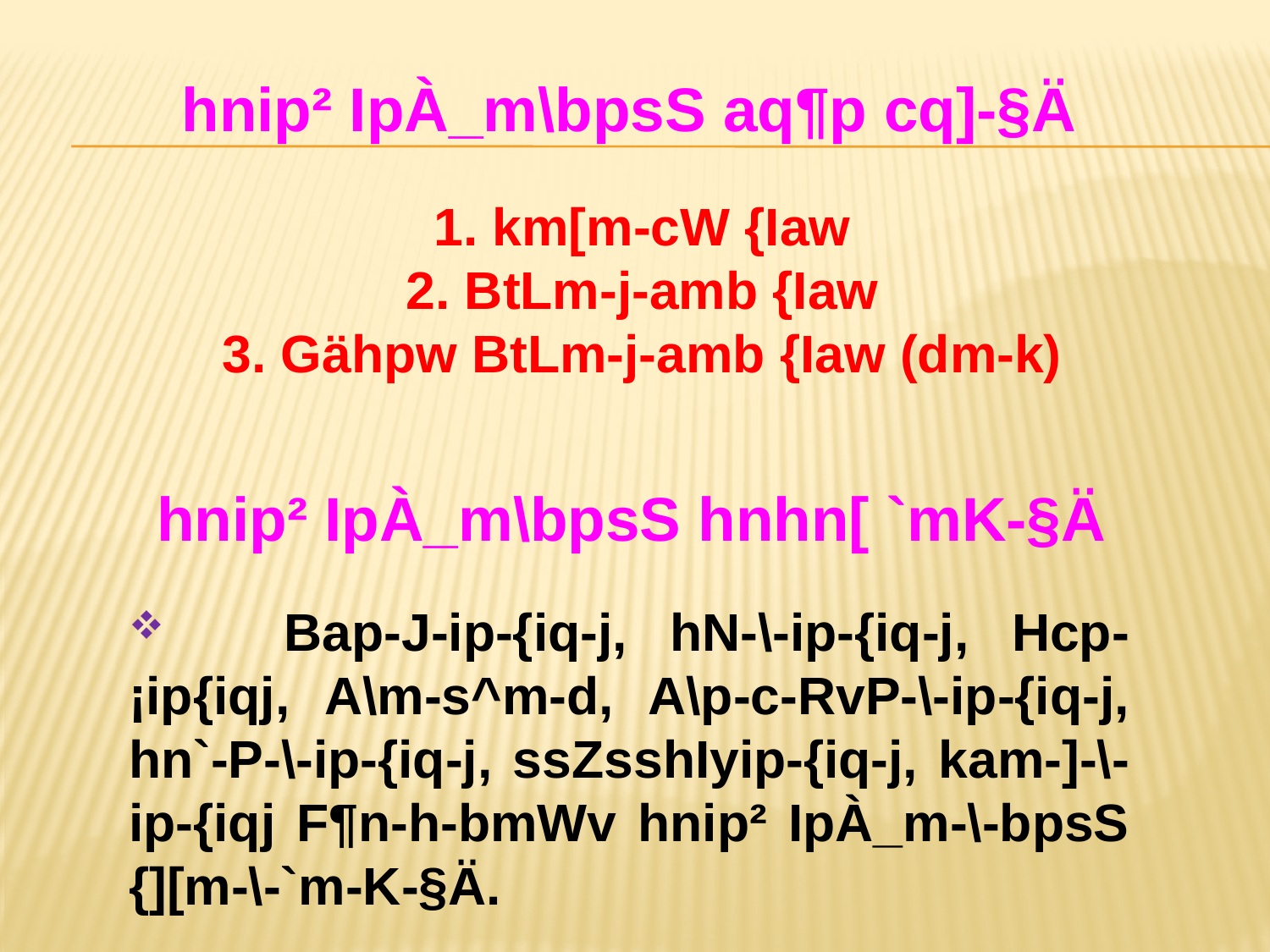

hnip² IpÀ_m\bpsS aq¶p cq]-§Ä
 1. km[m-cW {Iaw
 2. BtLm-j-amb {Iaw
 3. Gähpw BtLm-j-amb {Iaw (dm-k)
hnip² IpÀ_m\bpsS hnhn[ `mK-§Ä
 	Bap-J-ip-{iq-j, hN-\-ip-{iq-j, Hcp-¡ip{iqj, A\m-s^m-d, A\p-c-RvP-\-ip-{iq-j, hn`-P-\-ip-{iq-j, ssZsshIyip-{iq-j, kam-]-\-ip-{iqj F¶n-h-bmWv hnip² IpÀ_m-\-bpsS {][m-\-`m-K-§Ä.